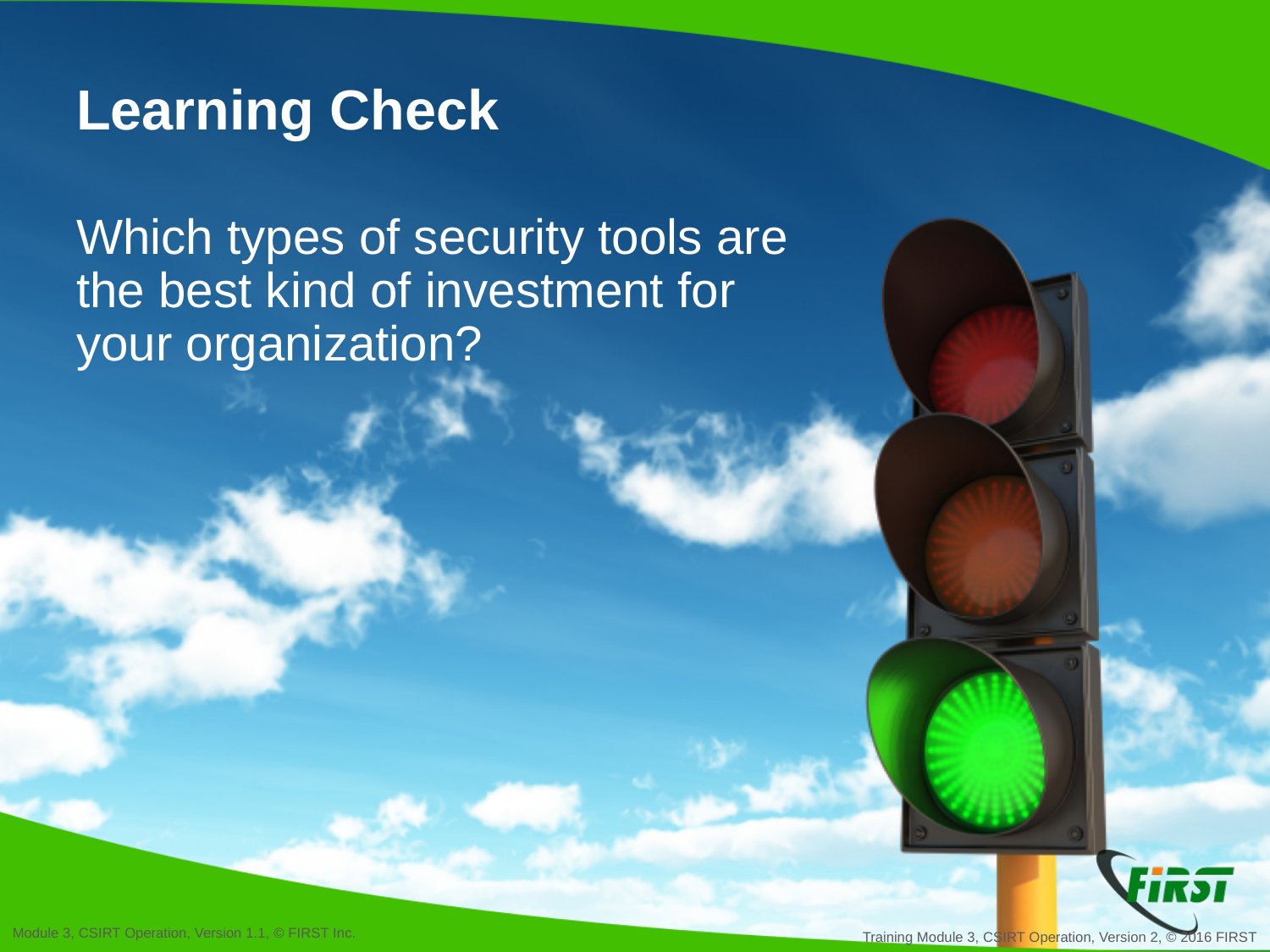

# Learning Check
Which types of security tools are
the best kind of investment for
your organization?
Training Module 3, CSIRT Operation, Version 2, © 2016 FIRST